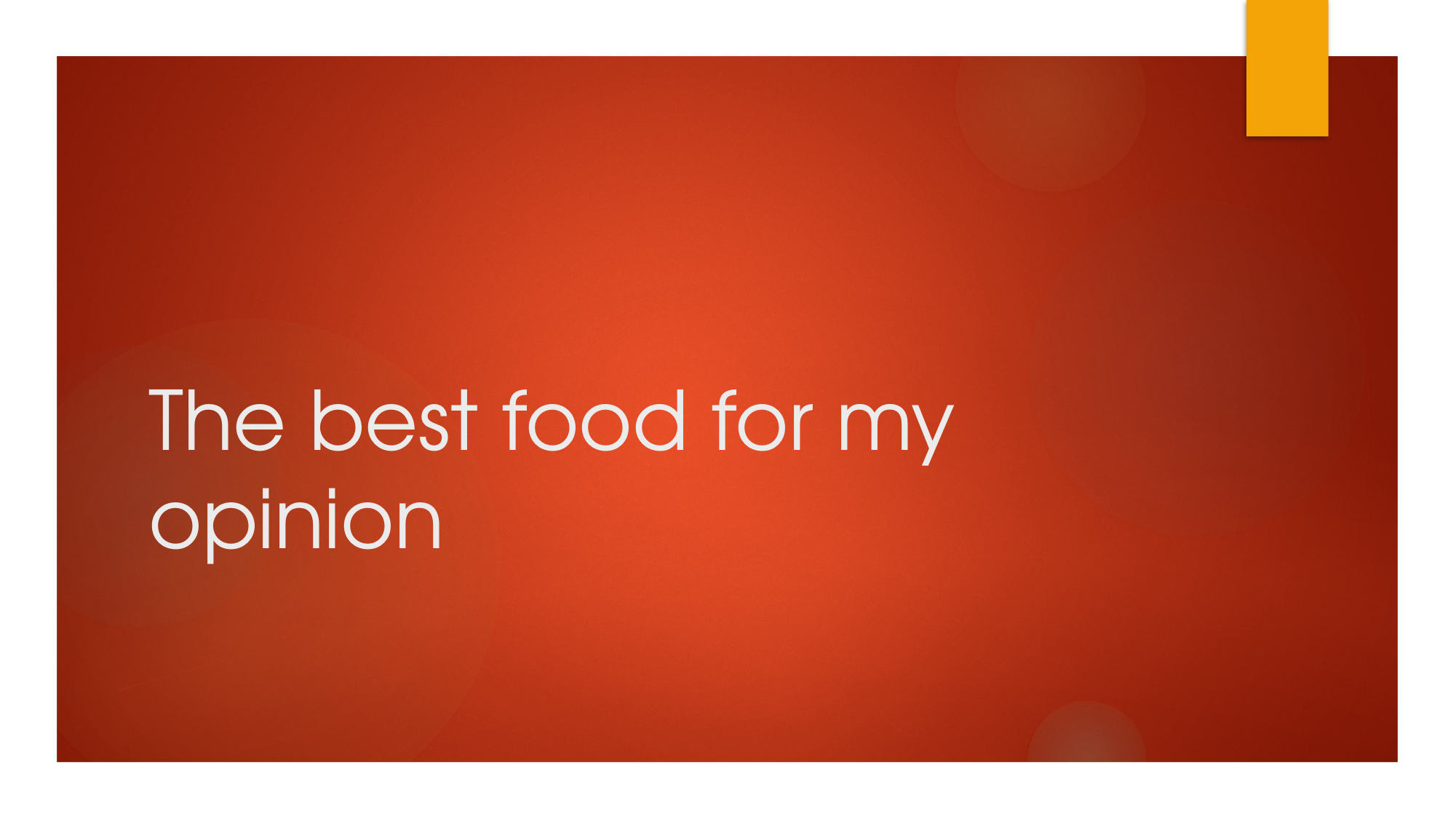

# The best food for my opinion